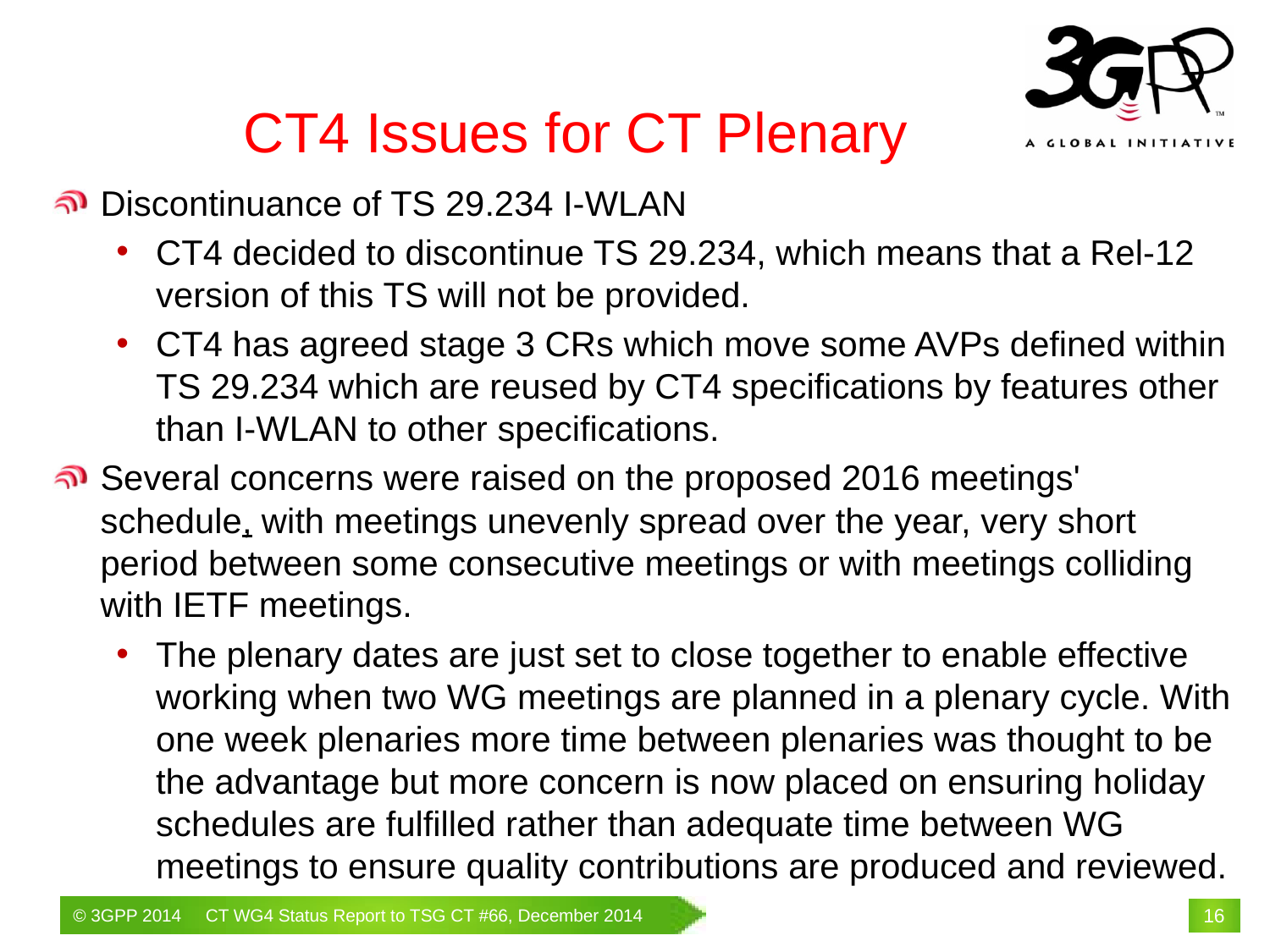

# CT4 Issues for CT Plenary
Discontinuance of TS 29.234 I-WLAN
CT4 decided to discontinue TS 29.234, which means that a Rel-12 version of this TS will not be provided.
CT4 has agreed stage 3 CRs which move some AVPs defined within TS 29.234 which are reused by CT4 specifications by features other than I-WLAN to other specifications.
Several concerns were raised on the proposed 2016 meetings' schedule, with meetings unevenly spread over the year, very short period between some consecutive meetings or with meetings colliding with IETF meetings.
The plenary dates are just set to close together to enable effective working when two WG meetings are planned in a plenary cycle. With one week plenaries more time between plenaries was thought to be the advantage but more concern is now placed on ensuring holiday schedules are fulfilled rather than adequate time between WG meetings to ensure quality contributions are produced and reviewed.